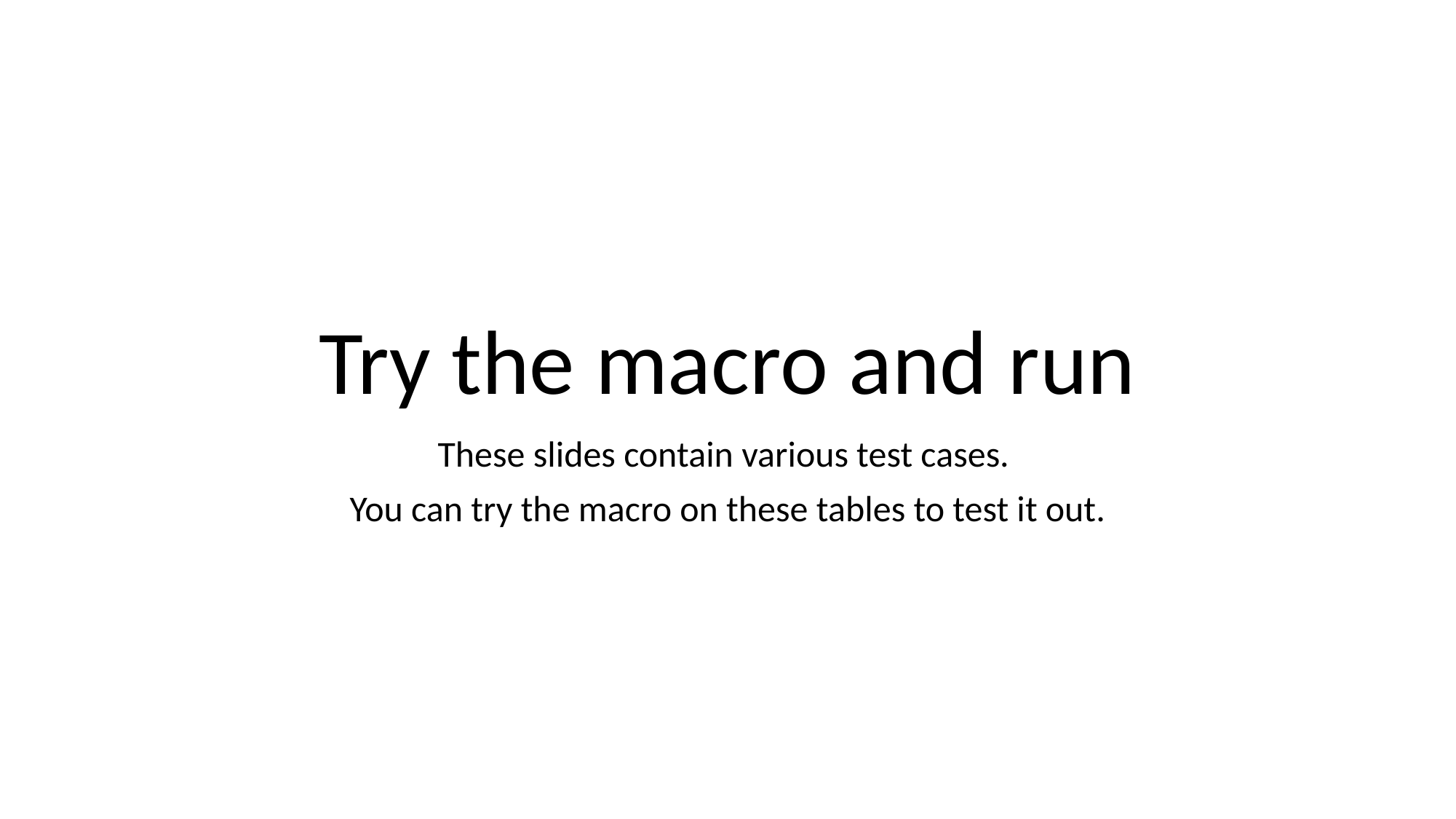

# Try the macro and run
These slides contain various test cases.
You can try the macro on these tables to test it out.